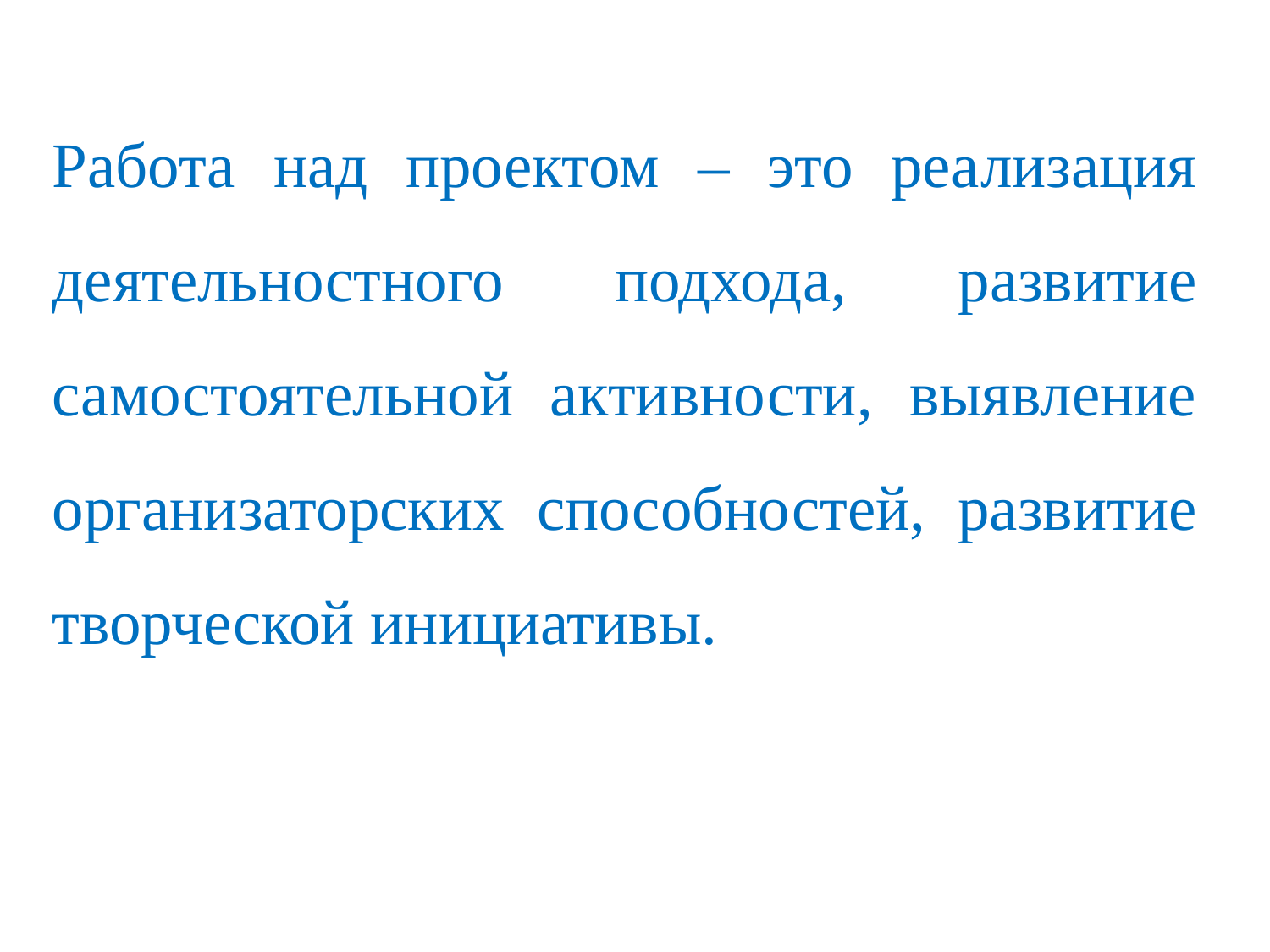

Работа над проектом – это реализация деятельностного подхода, развитие самостоятельной активности, выявление организаторских способностей, развитие творческой инициативы.